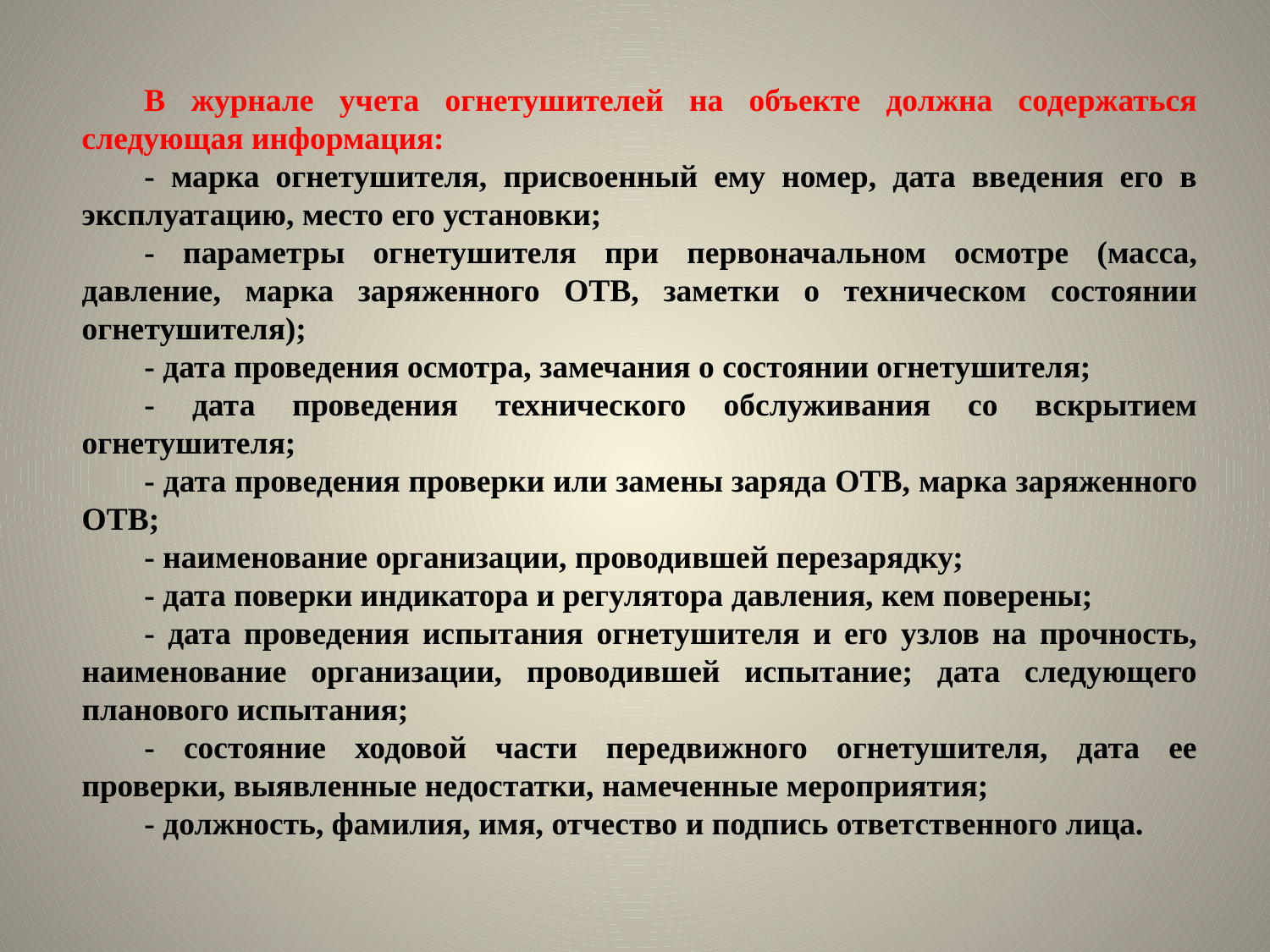

В журнале учета огнетушителей на объекте должна содержаться следующая информация:
- марка огнетушителя, присвоенный ему номер, дата введения его в эксплуатацию, место его установки;
- параметры огнетушителя при первоначальном осмотре (масса, давление, марка заряженного ОТВ, заметки о техническом состоянии огнетушителя);
- дата проведения осмотра, замечания о состоянии огнетушителя;
- дата проведения технического обслуживания со вскрытием огнетушителя;
- дата проведения проверки или замены заряда ОТВ, марка заряженного ОТВ;
- наименование организации, проводившей перезарядку;
- дата поверки индикатора и регулятора давления, кем поверены;
- дата проведения испытания огнетушителя и его узлов на прочность, наименование организации, проводившей испытание; дата следующего планового испытания;
- состояние ходовой части передвижного огнетушителя, дата ее проверки, выявленные недостатки, намеченные мероприятия;
- должность, фамилия, имя, отчество и подпись ответственного лица.